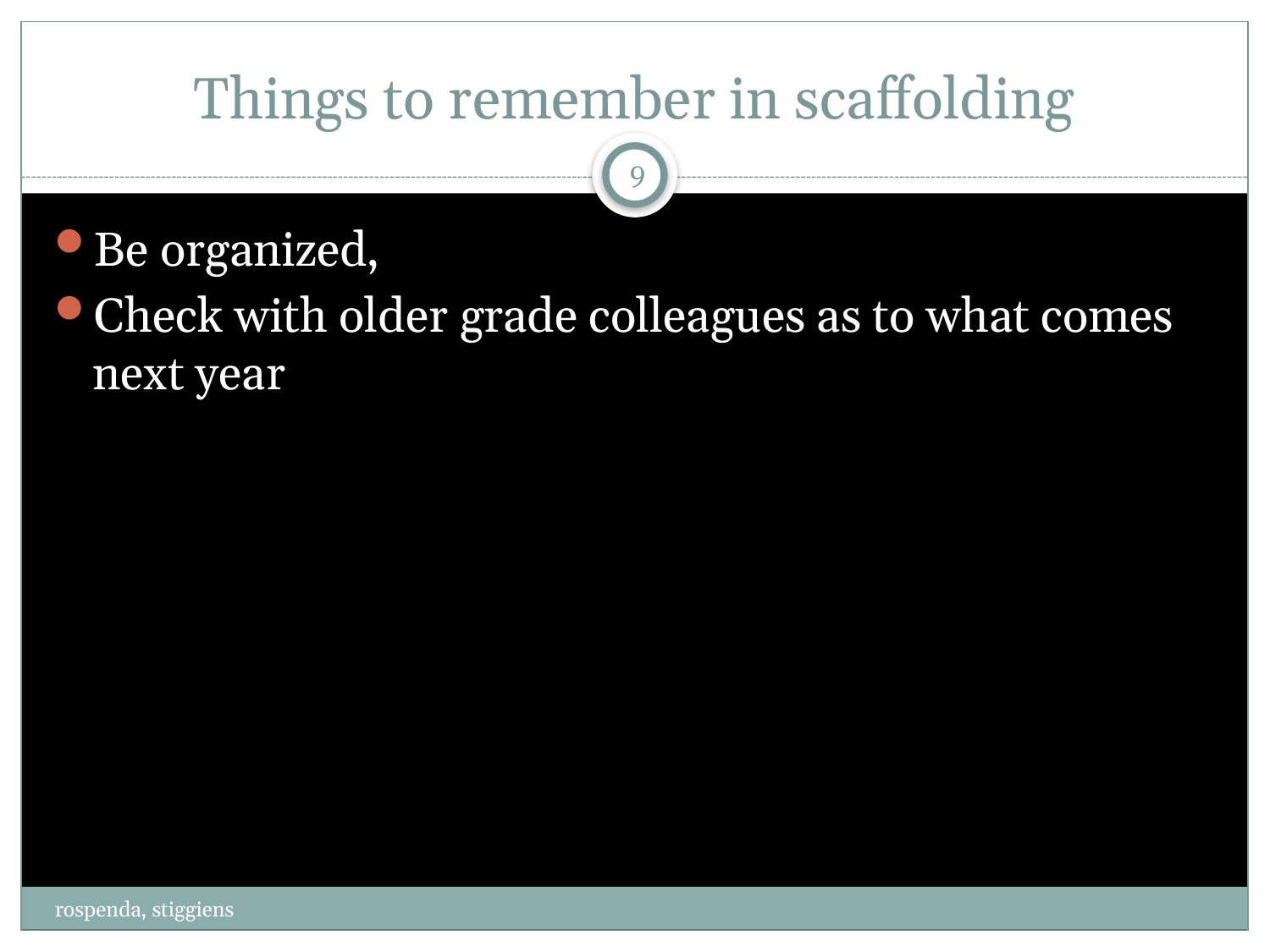

# Things to remember in scaffolding
9
Be organized,
Check with older grade colleagues as to what comes next year

rospenda, stiggiens